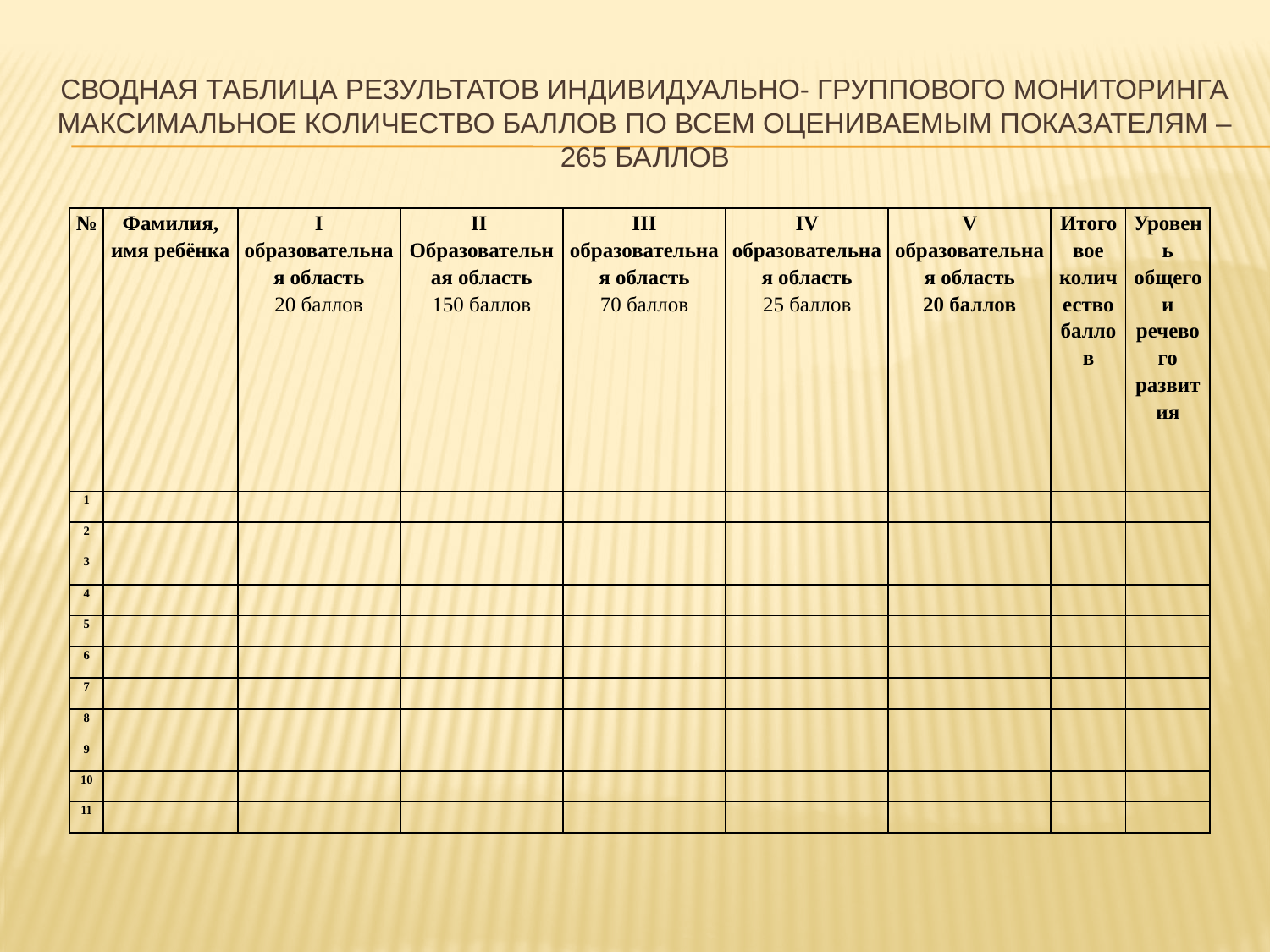

# СВОДНАЯ ТАБЛИЦА РЕЗУЛЬТАТОВ ИНДИВИДУАЛЬНО- ГРУППОВОГО МОНИТОРИНГА максимальное количество баллов по всем оцениваемым показателям – 265 баллов
| № | Фамилия, имя ребёнка | I образовательная область 20 баллов | II Образовательная область 150 баллов | III образовательная область 70 баллов | IV образовательная область 25 баллов | V образовательная область 20 баллов | Итоговое количество баллов | Уровень общего и речевого развития |
| --- | --- | --- | --- | --- | --- | --- | --- | --- |
| 1 |  |  |  |  |  |  |  |  |
| 2 |  |  |  |  |  |  |  |  |
| 3 |  |  |  |  |  |  |  |  |
| 4 |  |  |  |  |  |  |  |  |
| 5 |  |  |  |  |  |  |  |  |
| 6 |  |  |  |  |  |  |  |  |
| 7 |  |  |  |  |  |  |  |  |
| 8 |  |  |  |  |  |  |  |  |
| 9 |  |  |  |  |  |  |  |  |
| 10 |  |  |  |  |  |  |  |  |
| 11 |  |  |  |  |  |  |  |  |